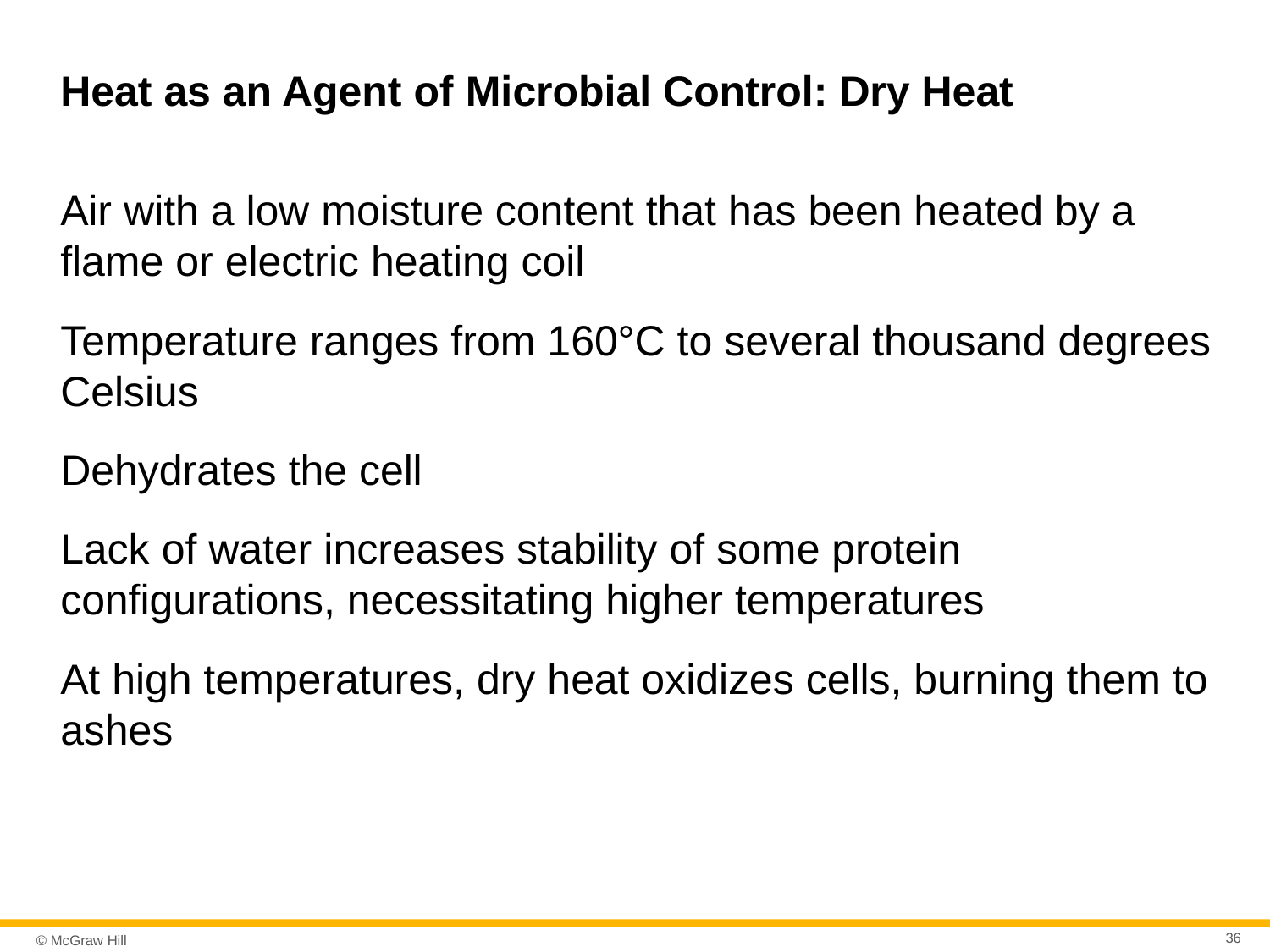

# Heat as an Agent of Microbial Control: Dry Heat
Air with a low moisture content that has been heated by a flame or electric heating coil
Temperature ranges from 160°C to several thousand degrees Celsius
Dehydrates the cell
Lack of water increases stability of some protein configurations, necessitating higher temperatures
At high temperatures, dry heat oxidizes cells, burning them to ashes